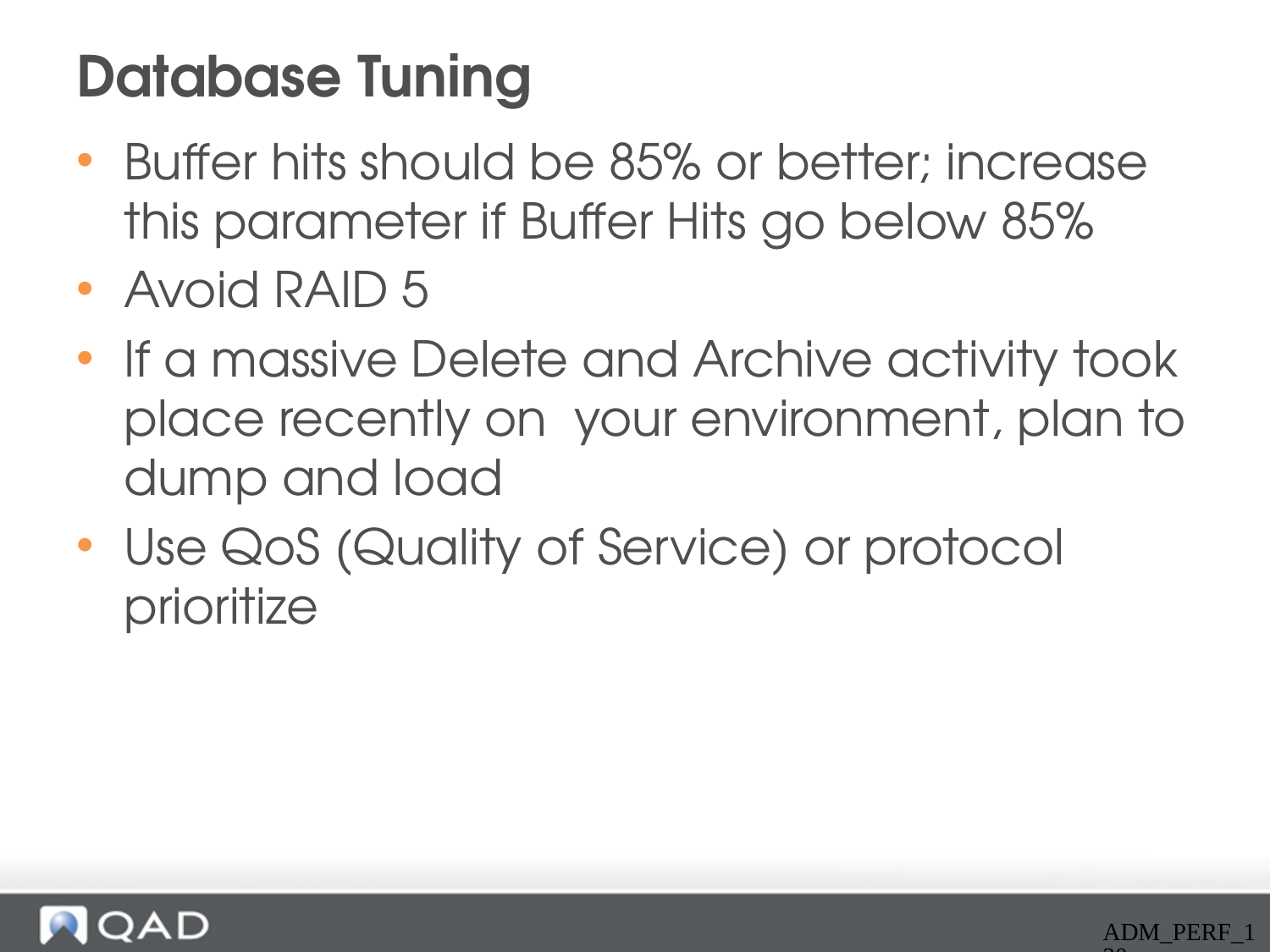

# Database Tuning
Buffer hits should be 85% or better; increase this parameter if Buffer Hits go below 85%
Avoid RAID 5
If a massive Delete and Archive activity took place recently on  your environment, plan to dump and load
Use QoS (Quality of Service) or protocol prioritize
ADM_PERF_130